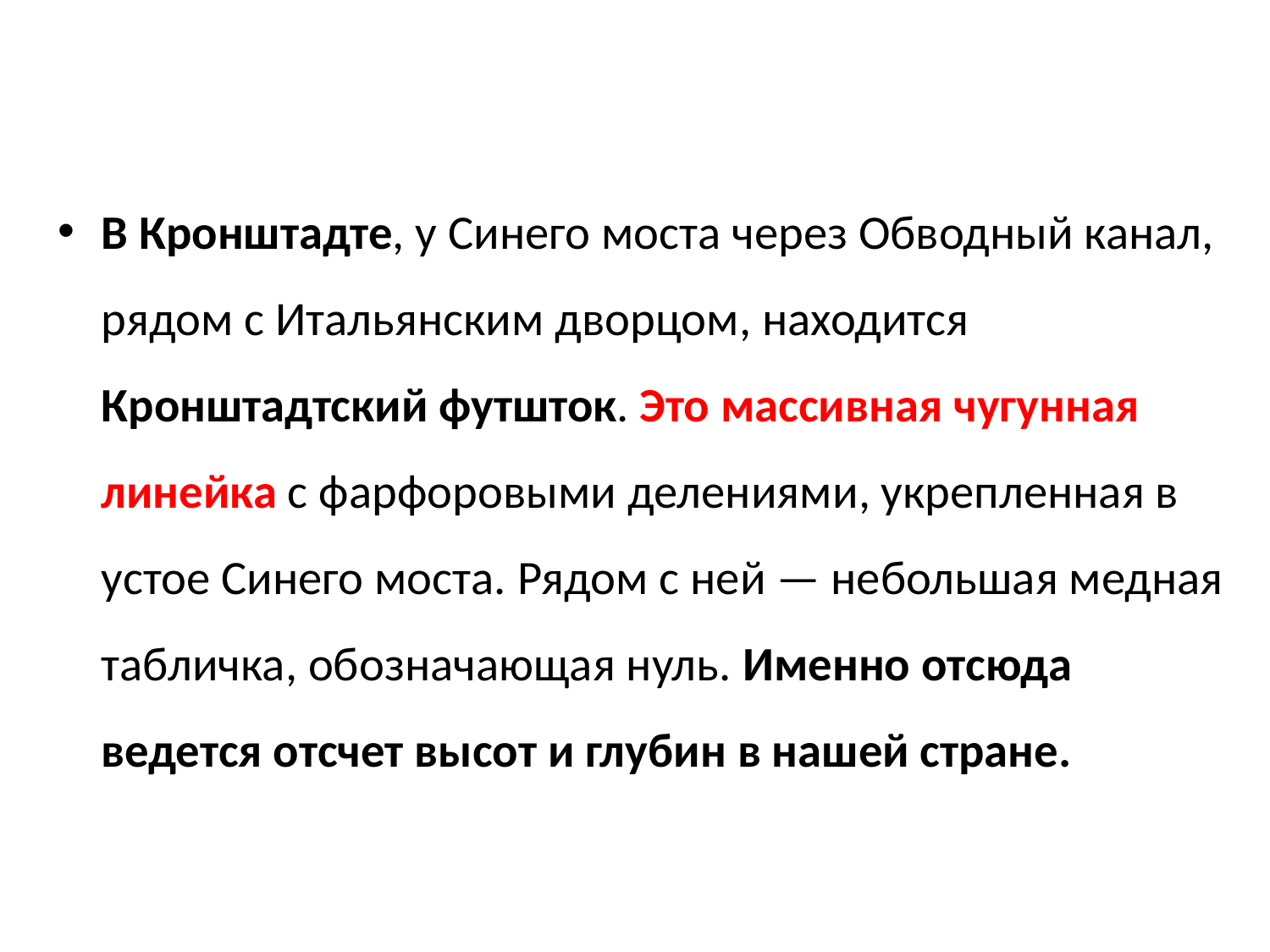

В Кронштадте, у Синего моста через Обводный канал, рядом с Итальянским дворцом, находится Кронштадтский футшток. Это массивная чугунная линейка с фарфоровыми делениями, укрепленная в устое Синего моста. Рядом с ней — небольшая медная табличка, обозначающая нуль. Именно отсюда ведется отсчет высот и глубин в нашей стране.